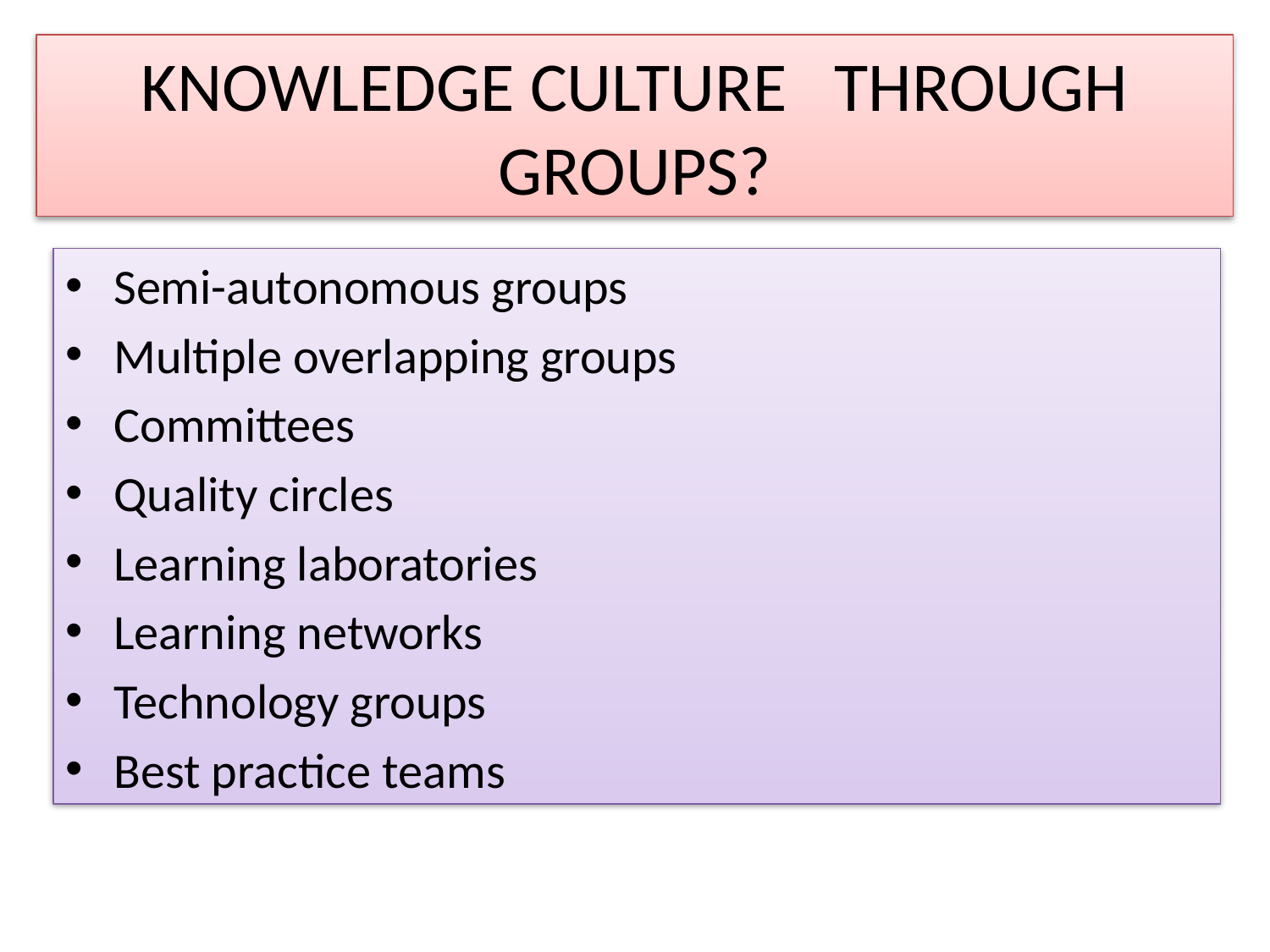

# KNOWLEDGE CULTURE   THROUGH GROUPS?
Semi-autonomous groups
Multiple overlapping groups
Committees
Quality circles
Learning laboratories
Learning networks
Technology groups
Best practice teams